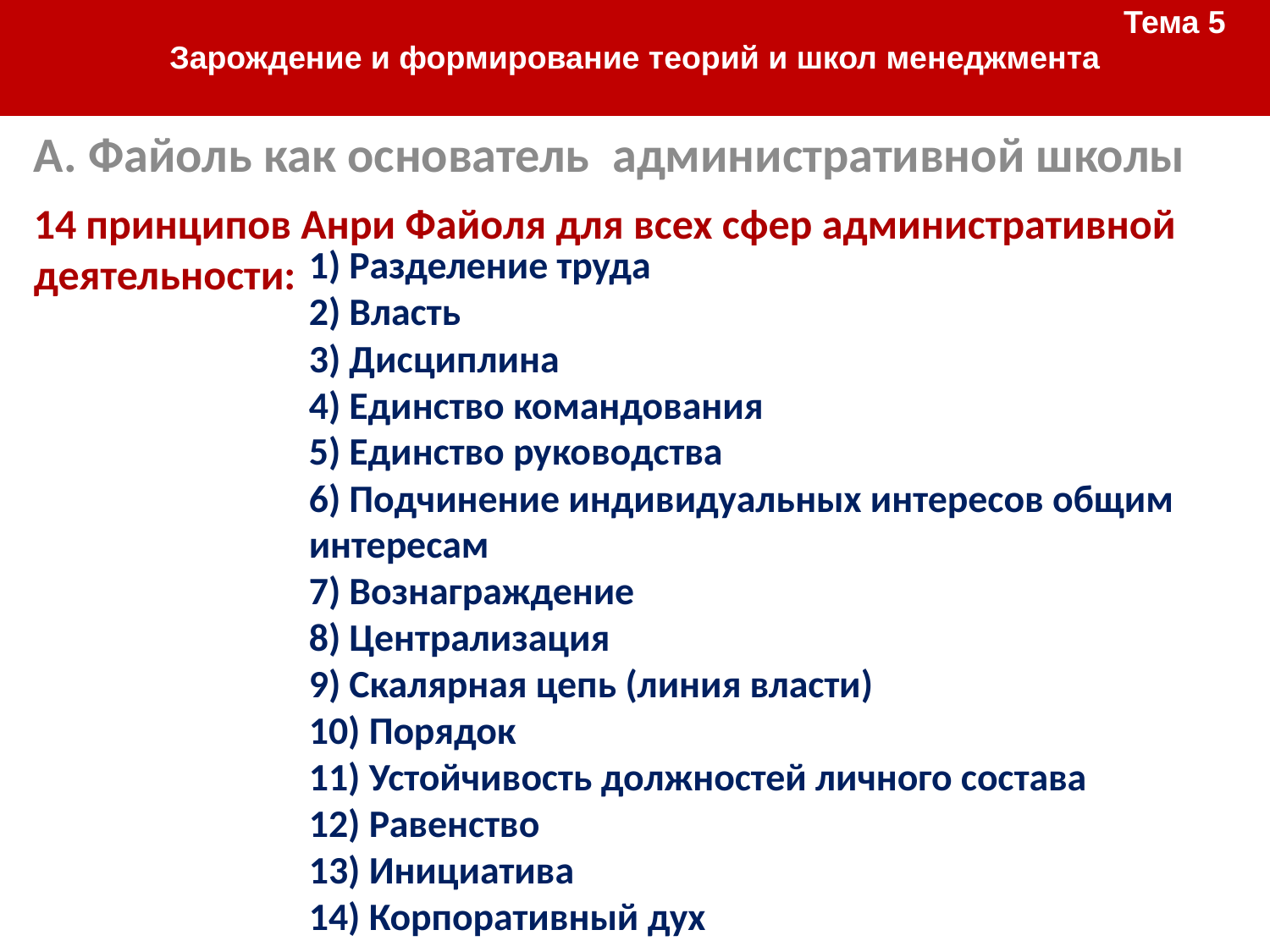

| Тема 5 Зарождение и формирование теорий и школ менеджмента |
| --- |
#
А. Файоль как основатель  административной школы

14 принципов Анри Файоля для всех сфер административной деятельности:
1) Разделение труда
2) Власть
3) Дисциплина
4) Единство командования
5) Единство руководства
6) Подчинение индивидуальных интересов общим интересам
7) Вознаграждение
8) Централизация
9) Скалярная цепь (линия власти)
10) Порядок
11) Устойчивость должностей личного состава
12) Равенство
13) Инициатива
14) Корпоративный дух